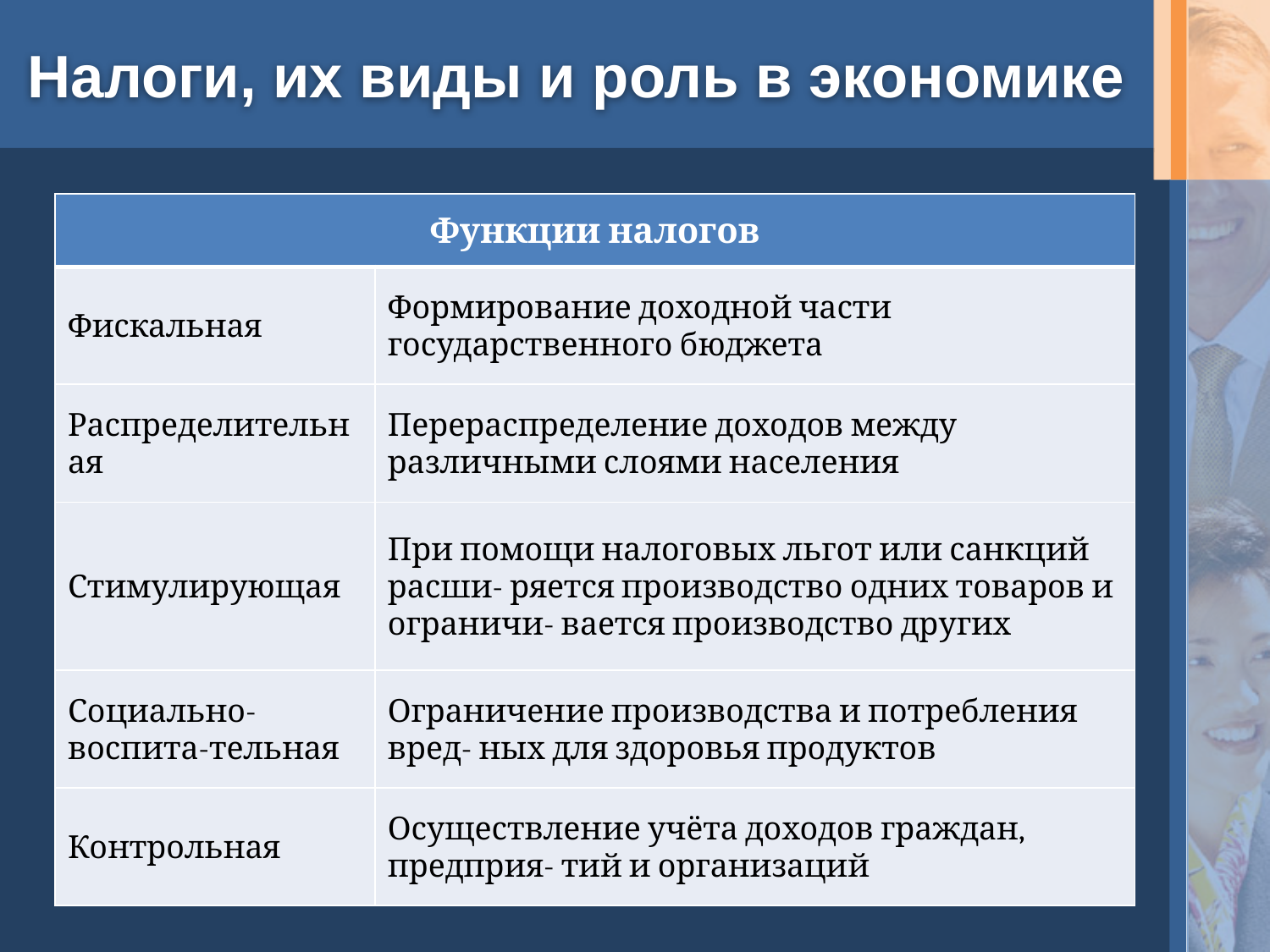

# Налоги, их виды и роль в экономике
| Функции налогов |  |
| --- | --- |
| Фискальная | Формирование доходной части государственного бюджета |
| Распределительная | Перераспределение доходов между различными слоями населения |
| Стимулирующая | При помощи налоговых льгот или санкций расши- ряется производство одних товаров и ограничи- вается производство других |
| Социально-воспита-тельная | Ограничение производства и потребления вред- ных для здоровья продуктов |
| Контрольная | Осуществление учёта доходов граждан, предприя- тий и организаций |